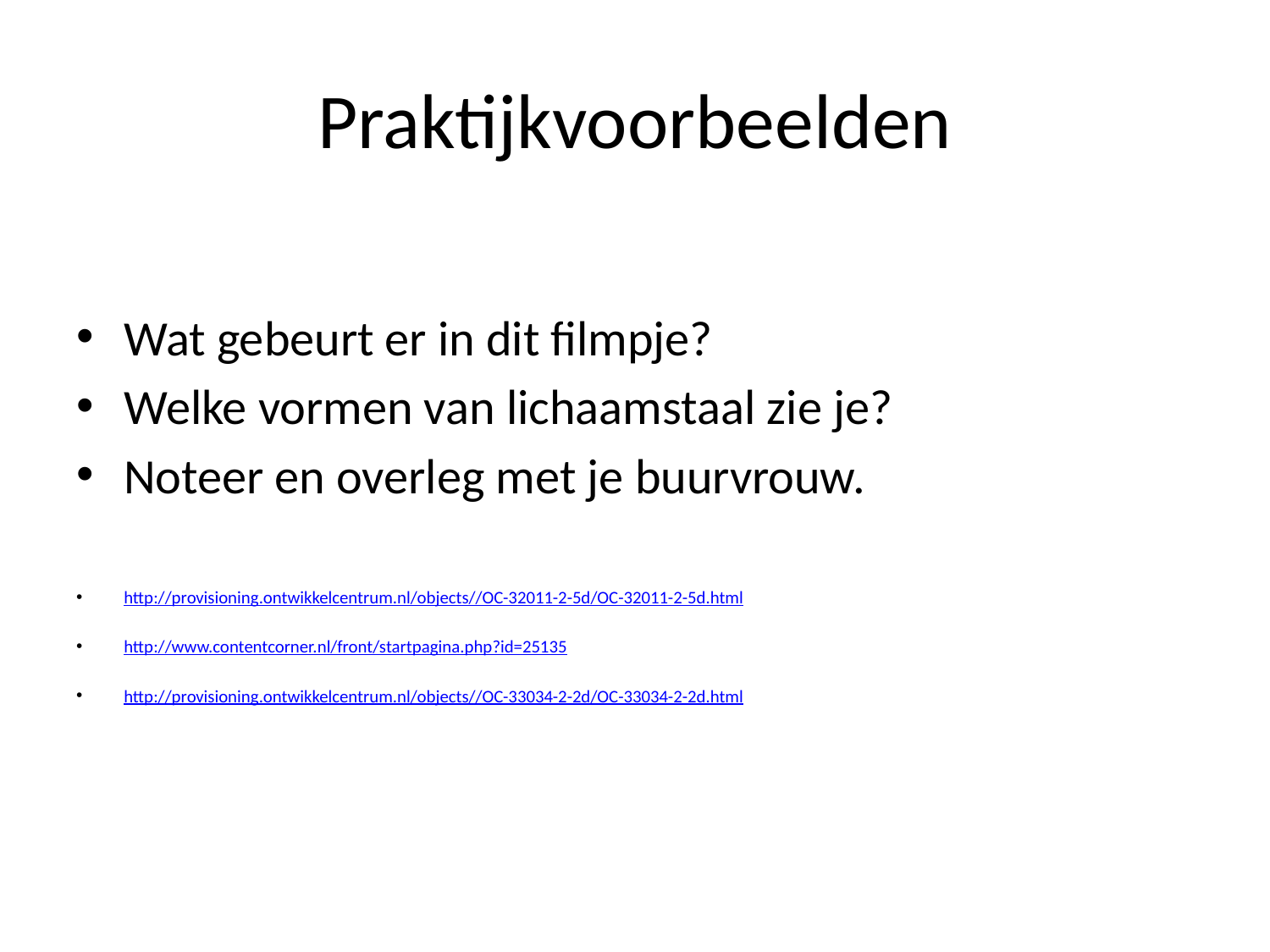

# Praktijkvoorbeelden

Wat gebeurt er in dit filmpje?
Welke vormen van lichaamstaal zie je?
Noteer en overleg met je buurvrouw.

http://provisioning.ontwikkelcentrum.nl/objects//OC-32011-2-5d/OC-32011-2-5d.html

http://www.contentcorner.nl/front/startpagina.php?id=25135

http://provisioning.ontwikkelcentrum.nl/objects//OC-33034-2-2d/OC-33034-2-2d.html